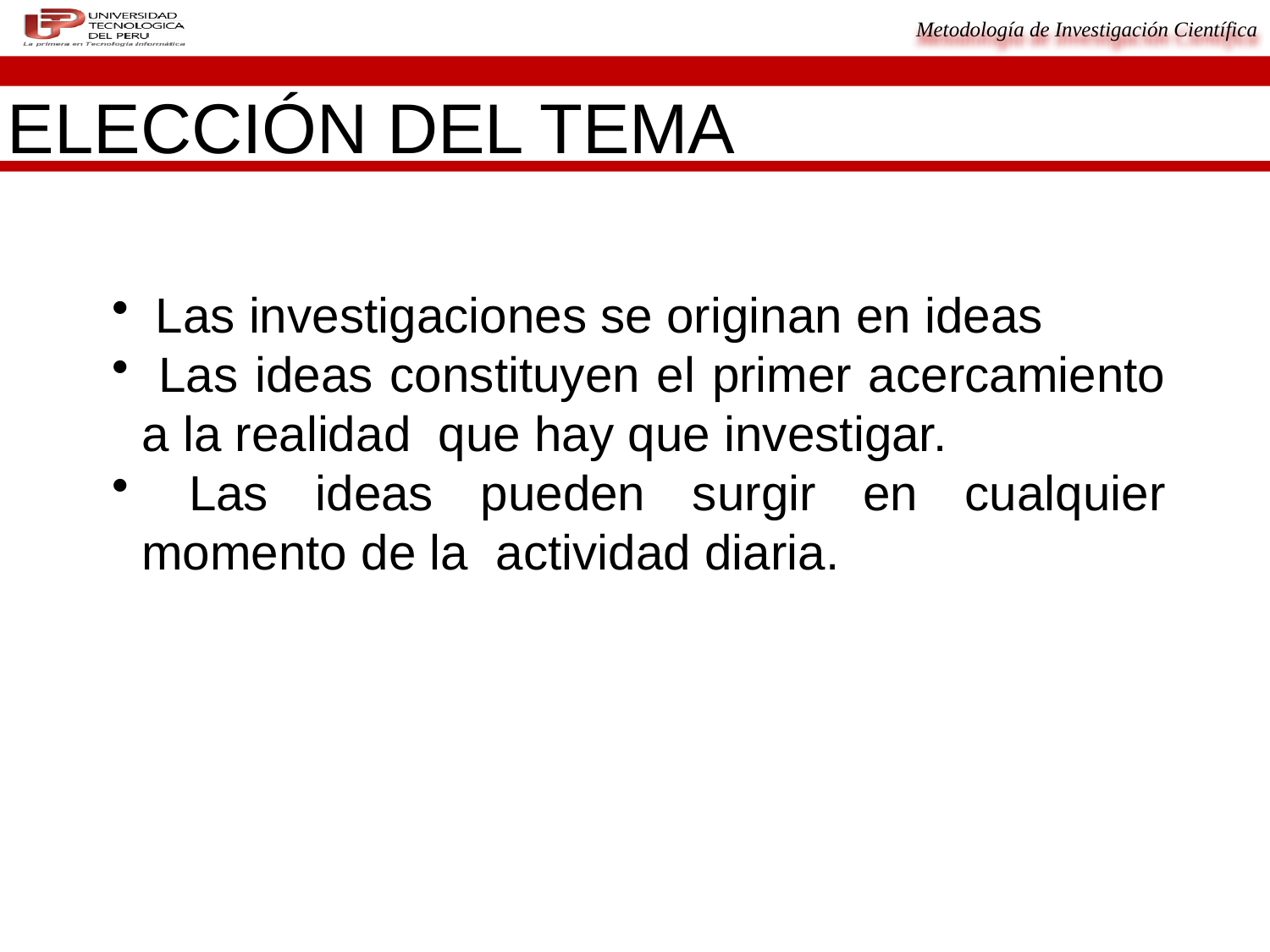

ELECCIÓN DEL TEMA
 Las investigaciones se originan en ideas
 Las ideas constituyen el primer acercamiento a la realidad  que hay que investigar.
 Las ideas pueden surgir en cualquier momento de la  actividad diaria.